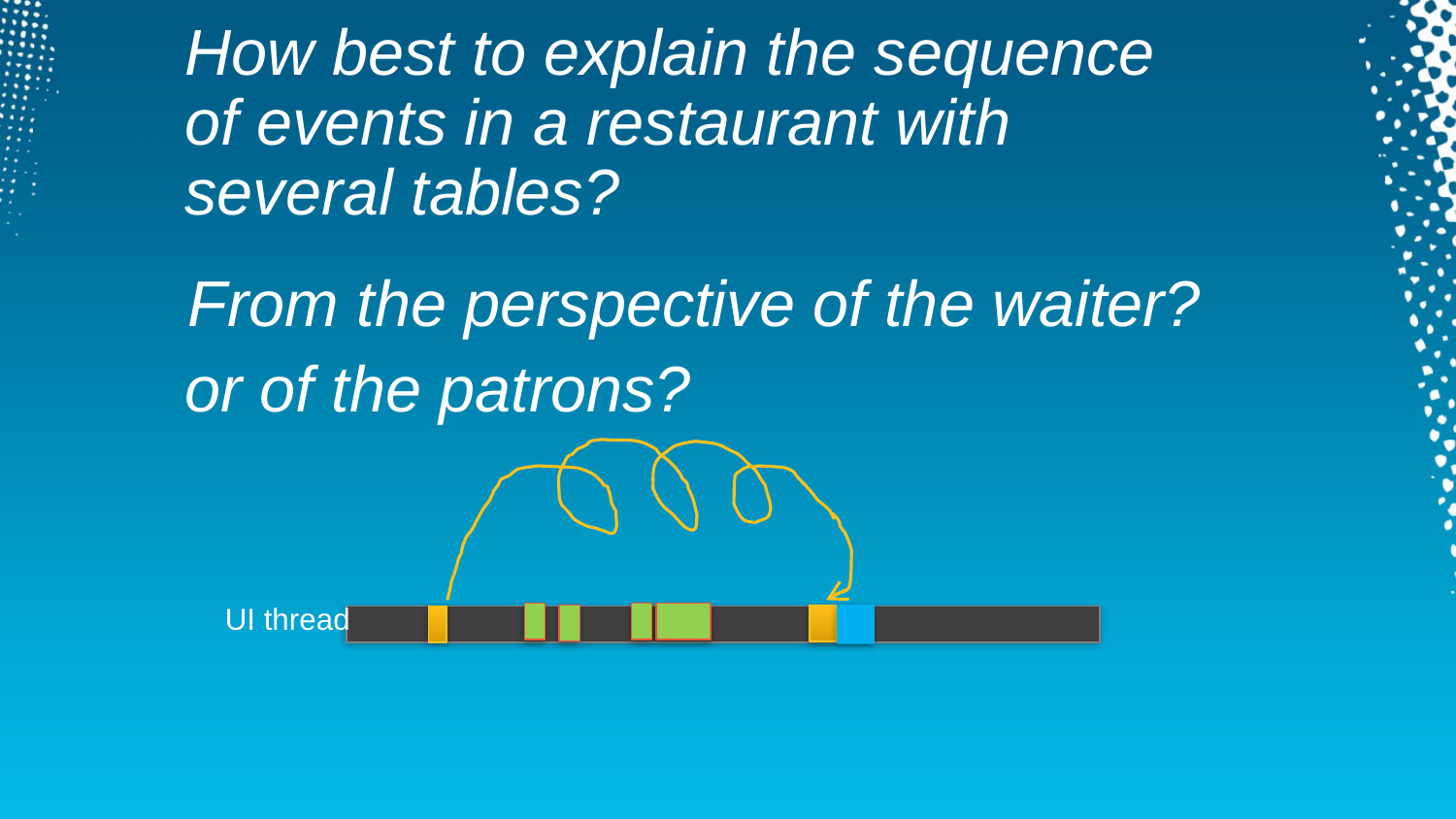

How best to explain the sequence of events in a restaurant with several tables?
From the perspective of the waiter?

UI thread

or of the patrons?